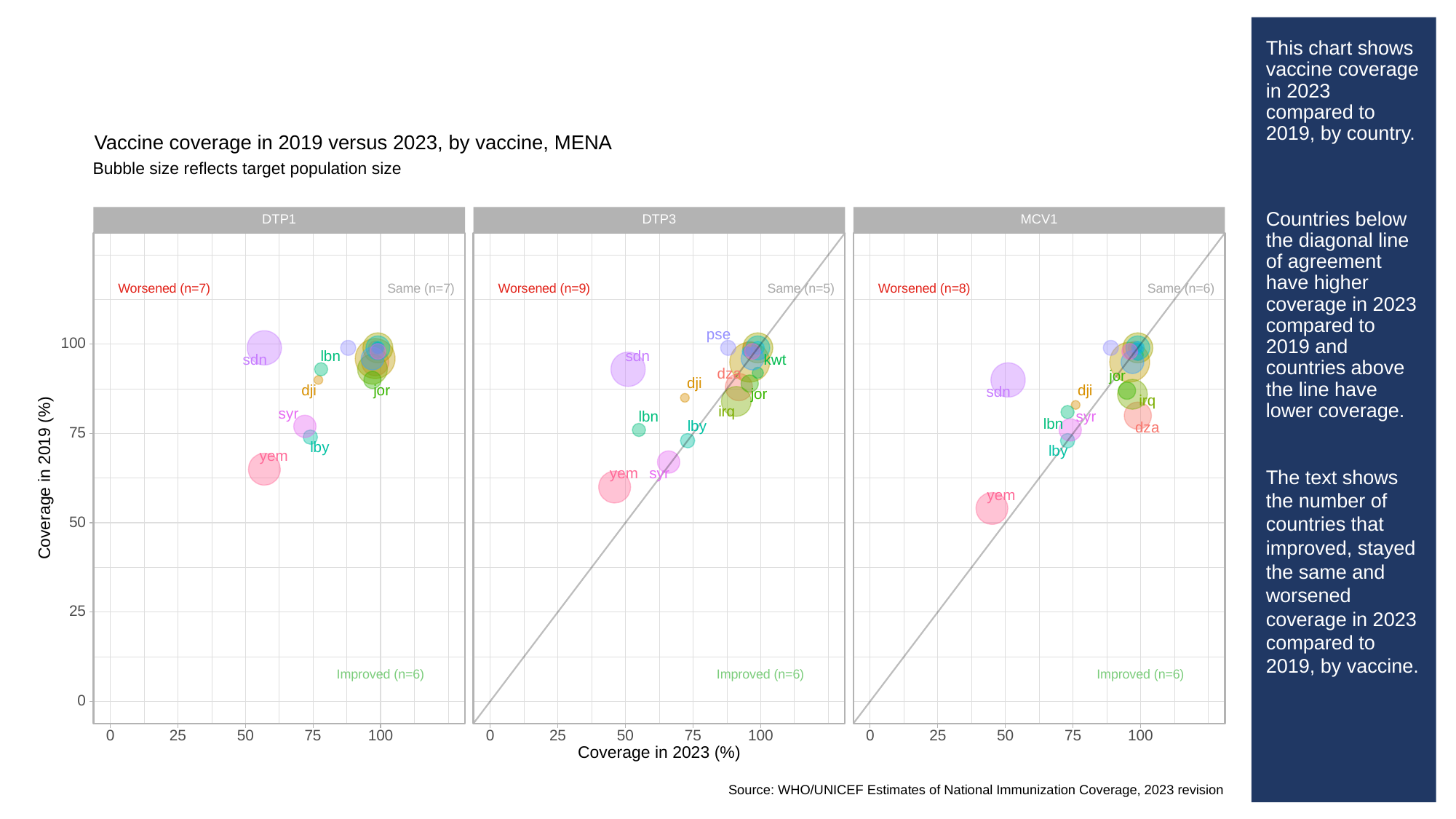

# This chart shows vaccine coverage in 2023 compared to 2019, by country.

Countries below the diagonal line of agreement have higher coverage in 2023 compared to 2019 and countries above the line have lower coverage.

The text shows the number of countries that improved, stayed the same and worsened coverage in 2023 compared to 2019, by vaccine.

Vaccine coverage in 2019 versus 2023, by vaccine, MENA
Bubble size reflects target population size

MCV1
DTP3
DTP1

Worsened (n=7)
Same (n=7)
Worsened (n=9)
Same (n=5)
Worsened (n=8)
Same (n=6)

pse

100

sdn
lbn

sdn
kwt

dza
jor

dji

dji
dji
jor

sdn
jor

irq

irq
syr
lbn
syr

lbn
lby
dza

75

lby
lby

yem

yem
syr
Coverage in 2019 (%)

yem

50

25

Improved (n=6)
Improved (n=6)
Improved (n=6)
0

0
25
50
100
0
25
50
100
0
25
50
100
75
75
75
Coverage in 2023 (%)

Source: WHO/UNICEF Estimates of National Immunization Coverage, 2023 revision